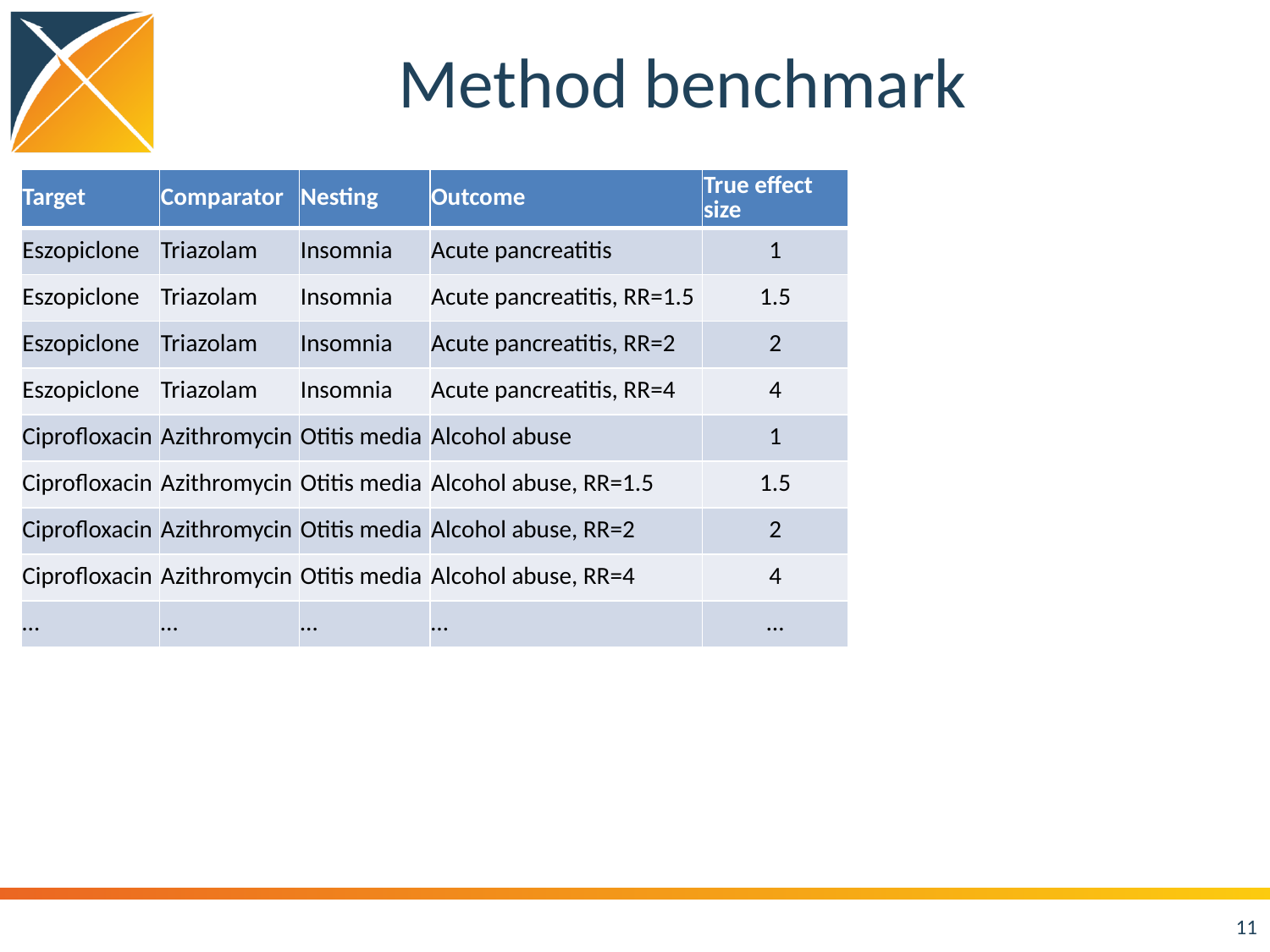

# Method benchmark
| Target | Comparator | Nesting | Outcome | True effect size |
| --- | --- | --- | --- | --- |
| Eszopiclone | Triazolam | Insomnia | Acute pancreatitis | 1 |
| Eszopiclone | Triazolam | Insomnia | Acute pancreatitis, RR=1.5 | 1.5 |
| Eszopiclone | Triazolam | Insomnia | Acute pancreatitis, RR=2 | 2 |
| Eszopiclone | Triazolam | Insomnia | Acute pancreatitis, RR=4 | 4 |
| Ciprofloxacin | Azithromycin | Otitis media | Alcohol abuse | 1 |
| Ciprofloxacin | Azithromycin | Otitis media | Alcohol abuse, RR=1.5 | 1.5 |
| Ciprofloxacin | Azithromycin | Otitis media | Alcohol abuse, RR=2 | 2 |
| Ciprofloxacin | Azithromycin | Otitis media | Alcohol abuse, RR=4 | 4 |
| … | … | … | … | … |
11